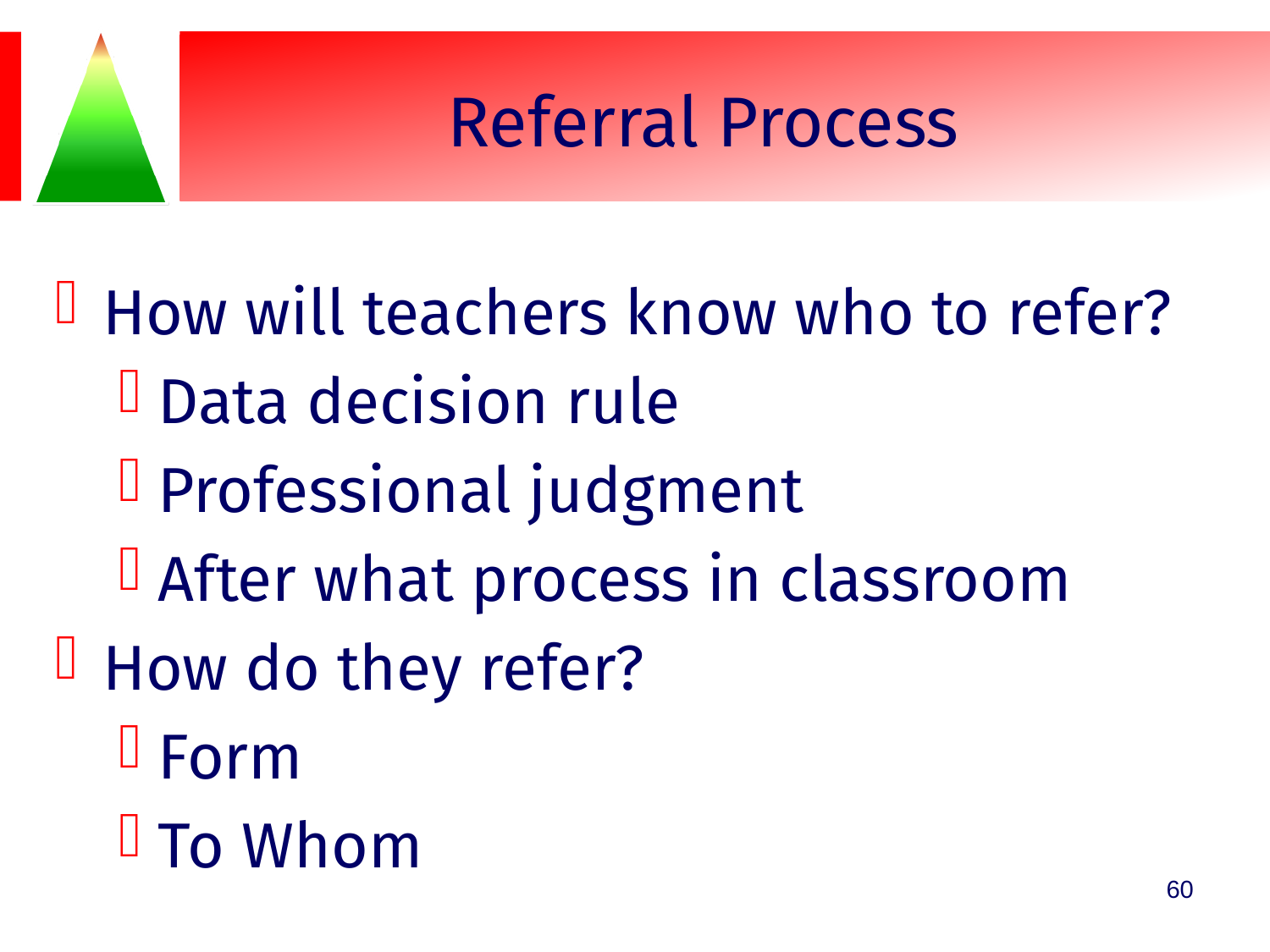

# Referral Process
How will teachers know who to refer?
Data decision rule
Professional judgment
After what process in classroom
How do they refer?
Form
To Whom
60